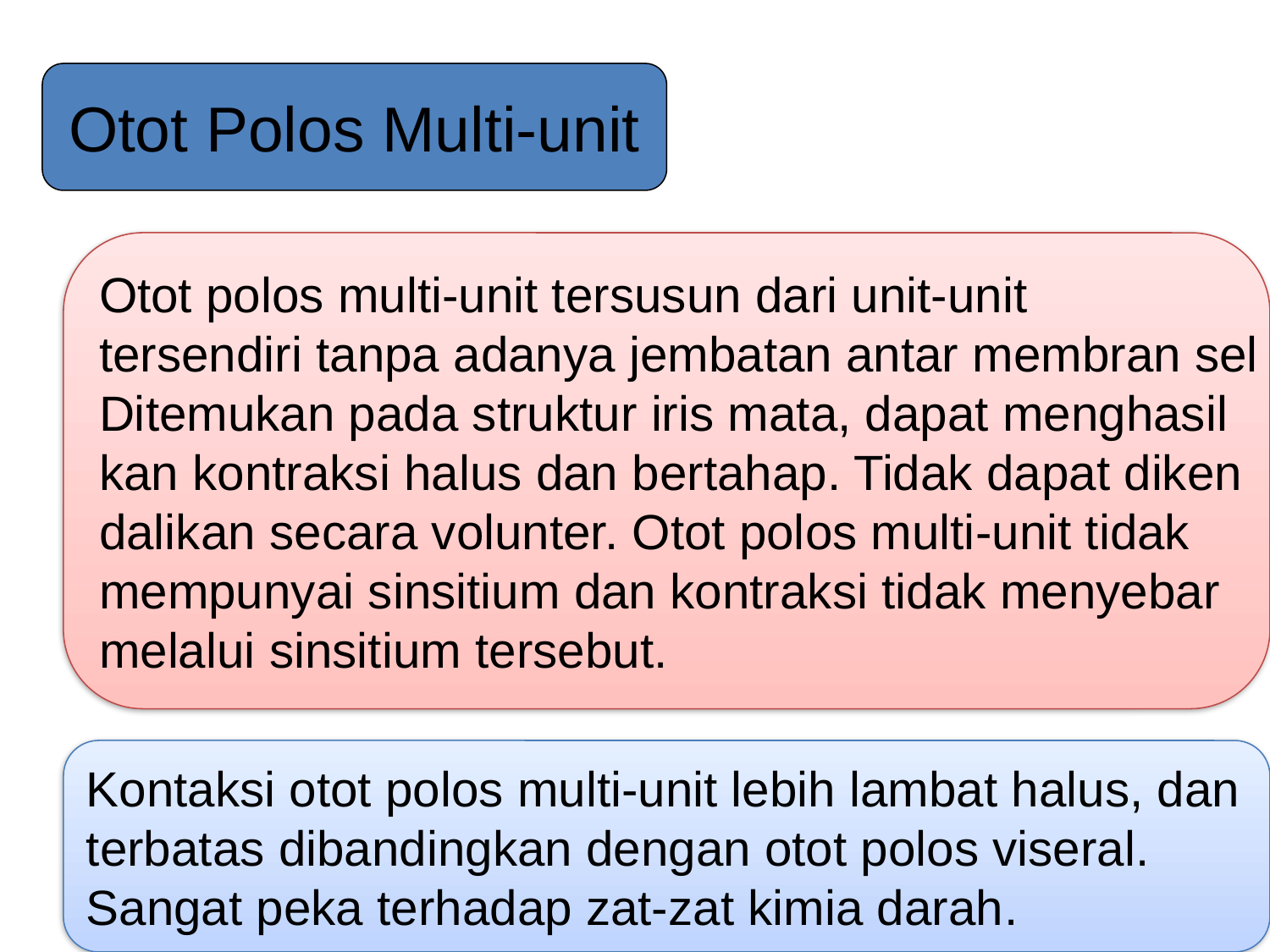

Otot Polos Multi-unit
Otot polos multi-unit tersusun dari unit-unit
tersendiri tanpa adanya jembatan antar membran sel
Ditemukan pada struktur iris mata, dapat menghasil
kan kontraksi halus dan bertahap. Tidak dapat diken
dalikan secara volunter. Otot polos multi-unit tidak
mempunyai sinsitium dan kontraksi tidak menyebar
melalui sinsitium tersebut.
Kontaksi otot polos multi-unit lebih lambat halus, dan
terbatas dibandingkan dengan otot polos viseral.
Sangat peka terhadap zat-zat kimia darah.